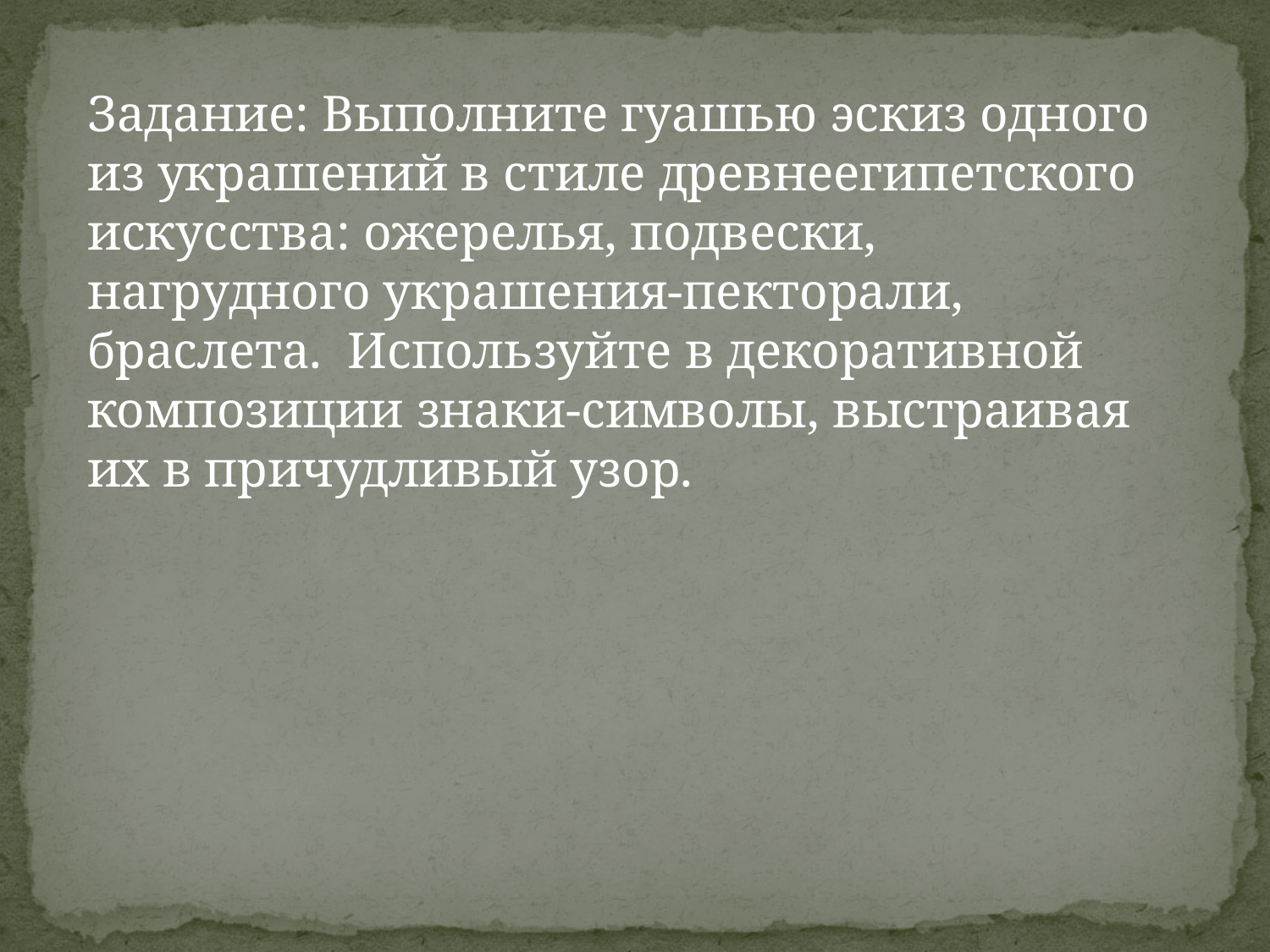

Задание: Выполните гуашью эскиз одного из украшений в стиле древнеегипетского искусства: ожерелья, подвески, нагрудного украшения-пекторали, браслета.  Используйте в декоративной композиции знаки-символы, выстраивая их в причудливый узор.